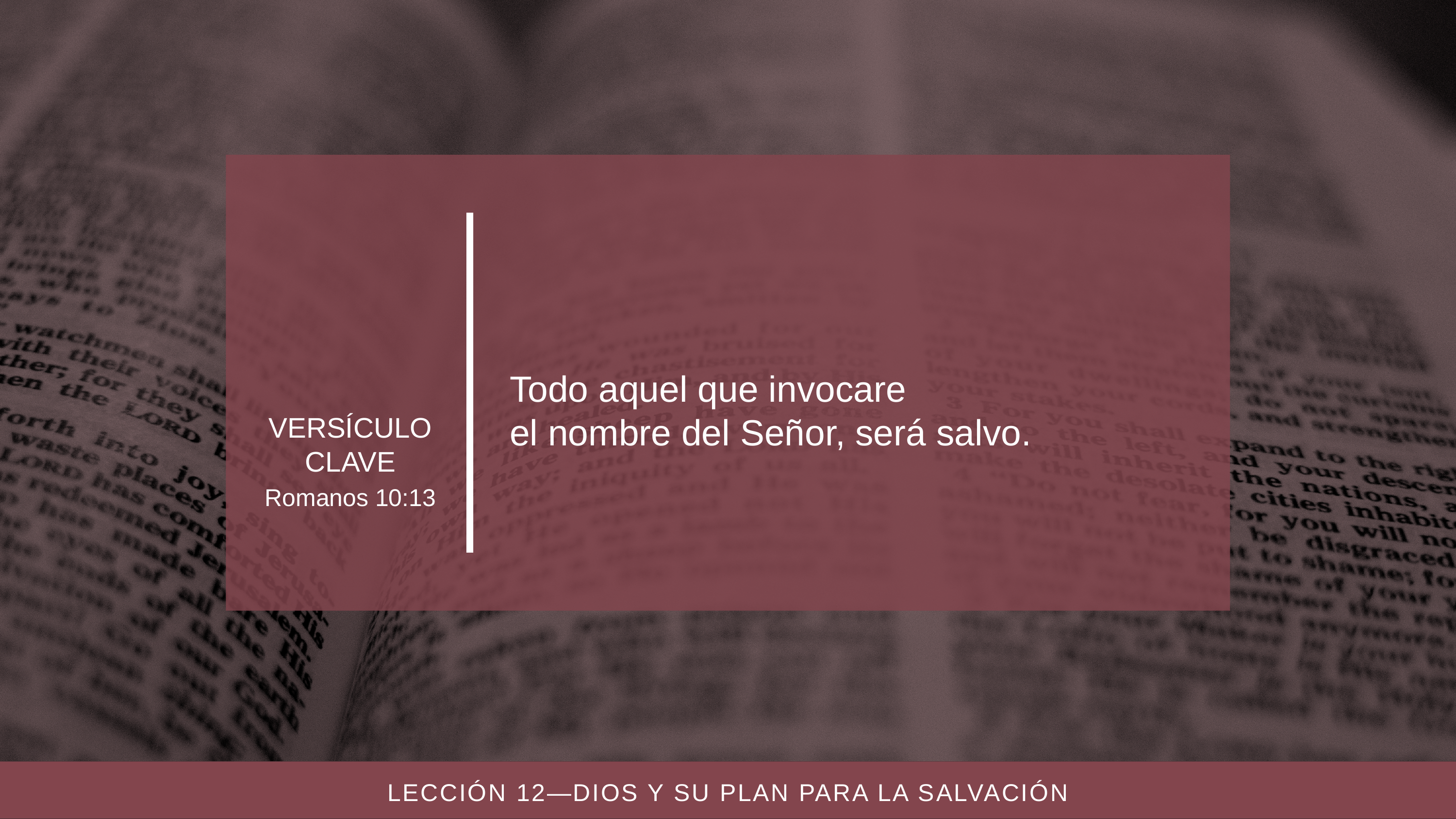

Todo aquel que invocare
el nombre del Señor, será salvo.